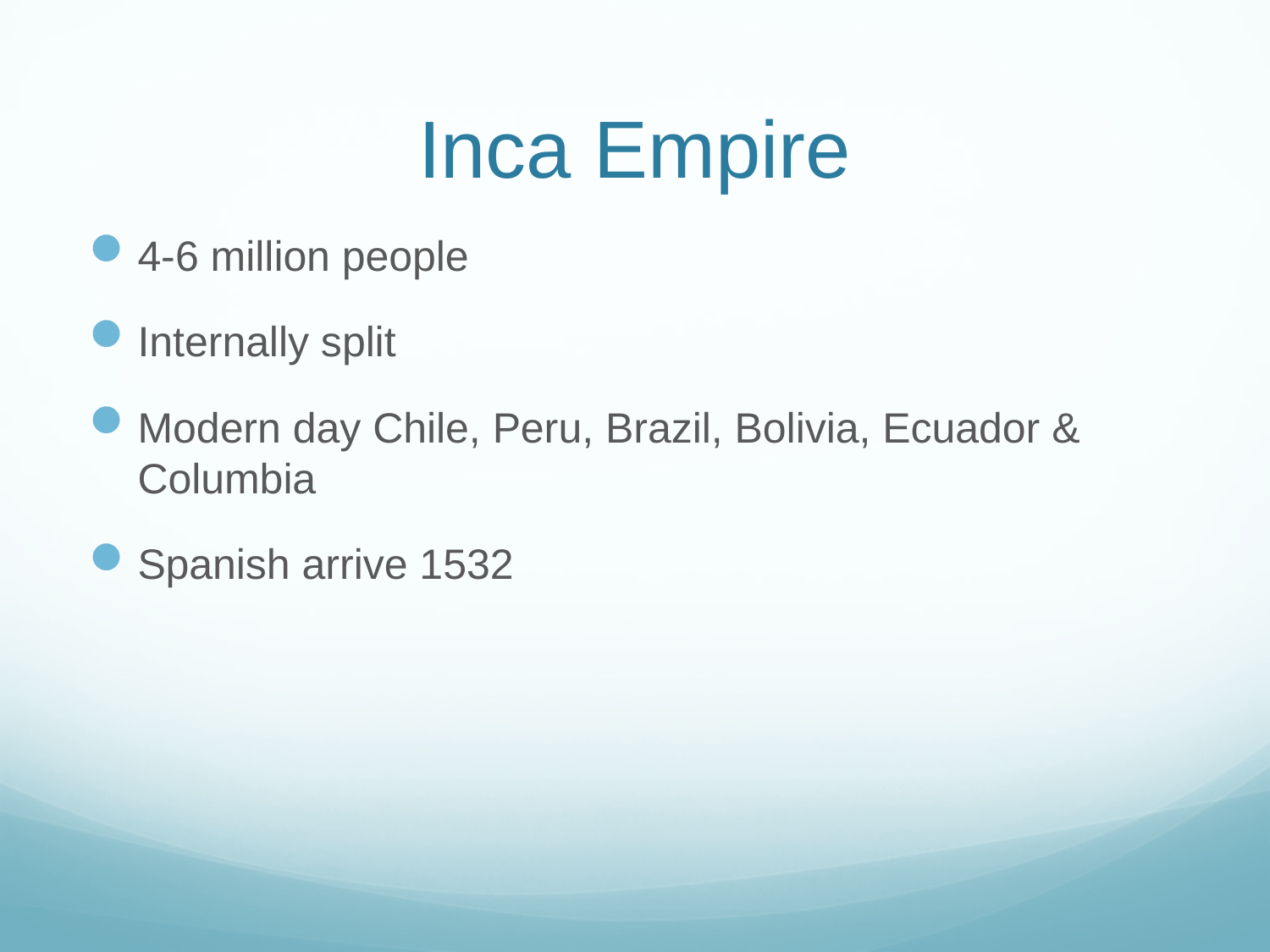

# Inca Empire
4-6 million people
Internally split
Modern day Chile, Peru, Brazil, Bolivia, Ecuador & Columbia
Spanish arrive 1532